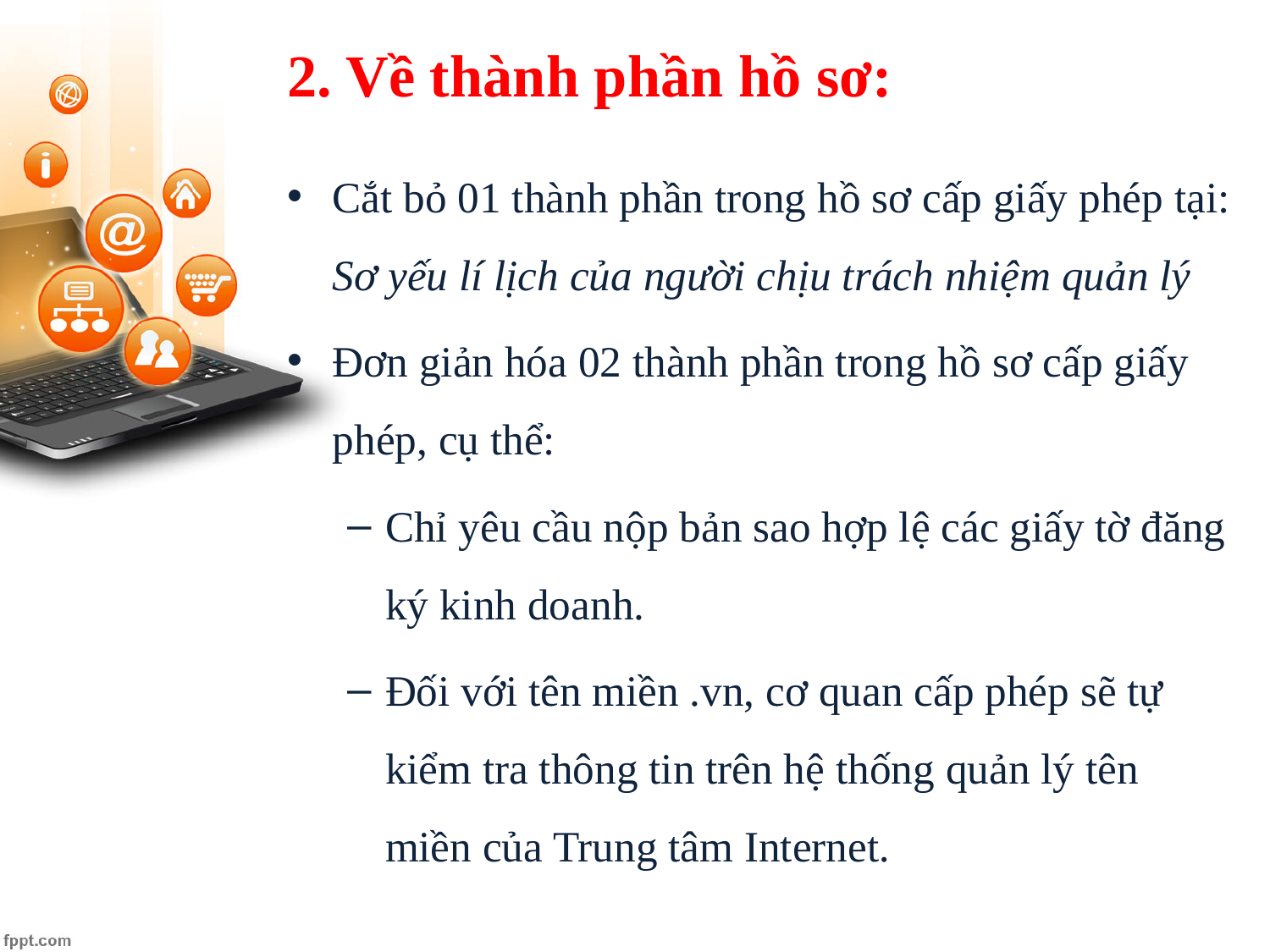

# 2. Về thành phần hồ sơ:
Cắt bỏ 01 thành phần trong hồ sơ cấp giấy phép tại: Sơ yếu lí lịch của người chịu trách nhiệm quản lý
Đơn giản hóa 02 thành phần trong hồ sơ cấp giấy phép, cụ thể:
Chỉ yêu cầu nộp bản sao hợp lệ các giấy tờ đăng ký kinh doanh.
Đối với tên miền .vn, cơ quan cấp phép sẽ tự kiểm tra thông tin trên hệ thống quản lý tên miền của Trung tâm Internet.